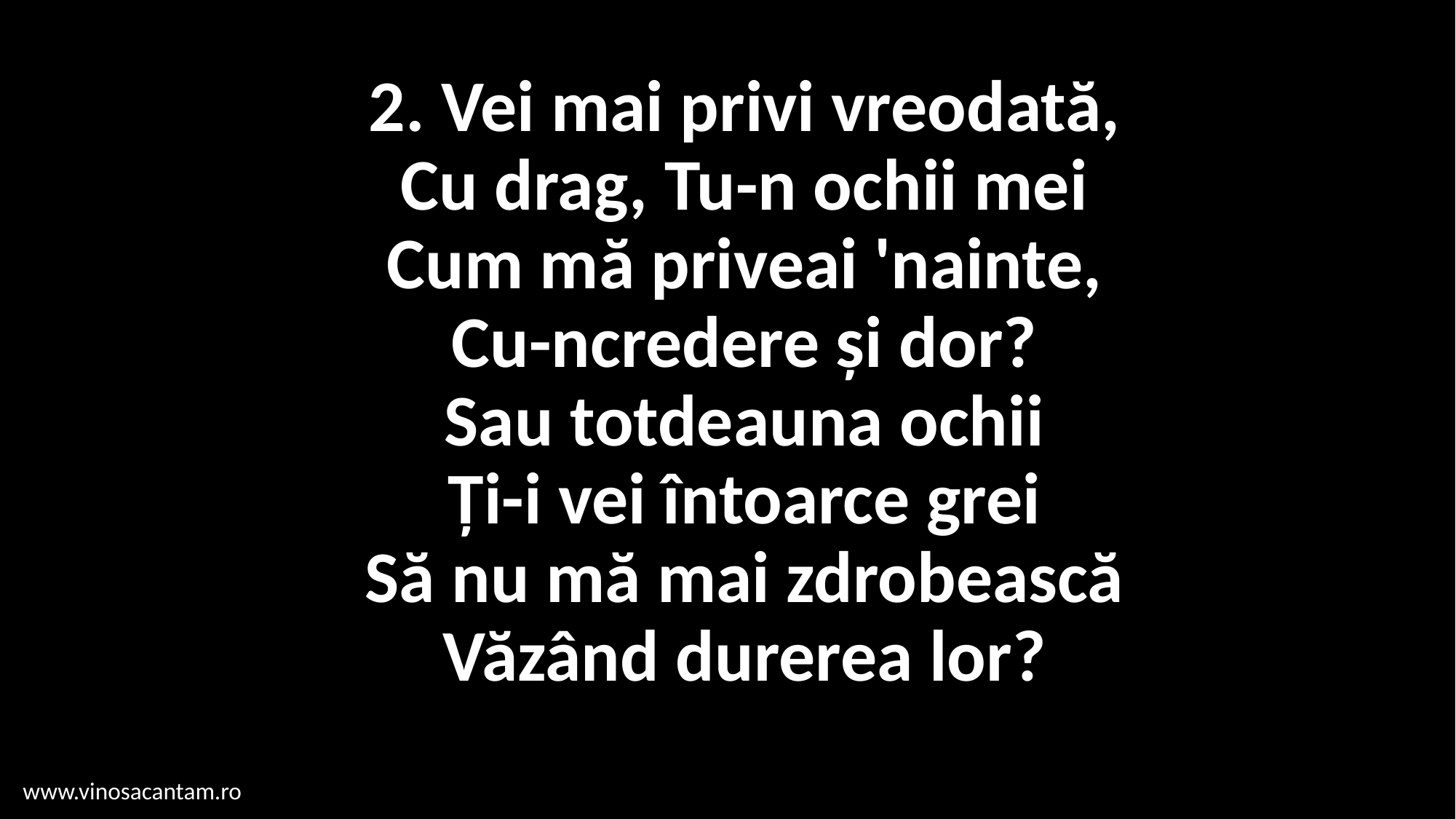

# 2. Vei mai privi vreodată, Cu drag, Tu-n ochii mei Cum mă priveai 'nainte, Cu-ncredere și dor? Sau totdeauna ochii Ți-i vei întoarce grei Să nu mă mai zdrobească Văzând durerea lor?
www.vinosacantam.ro